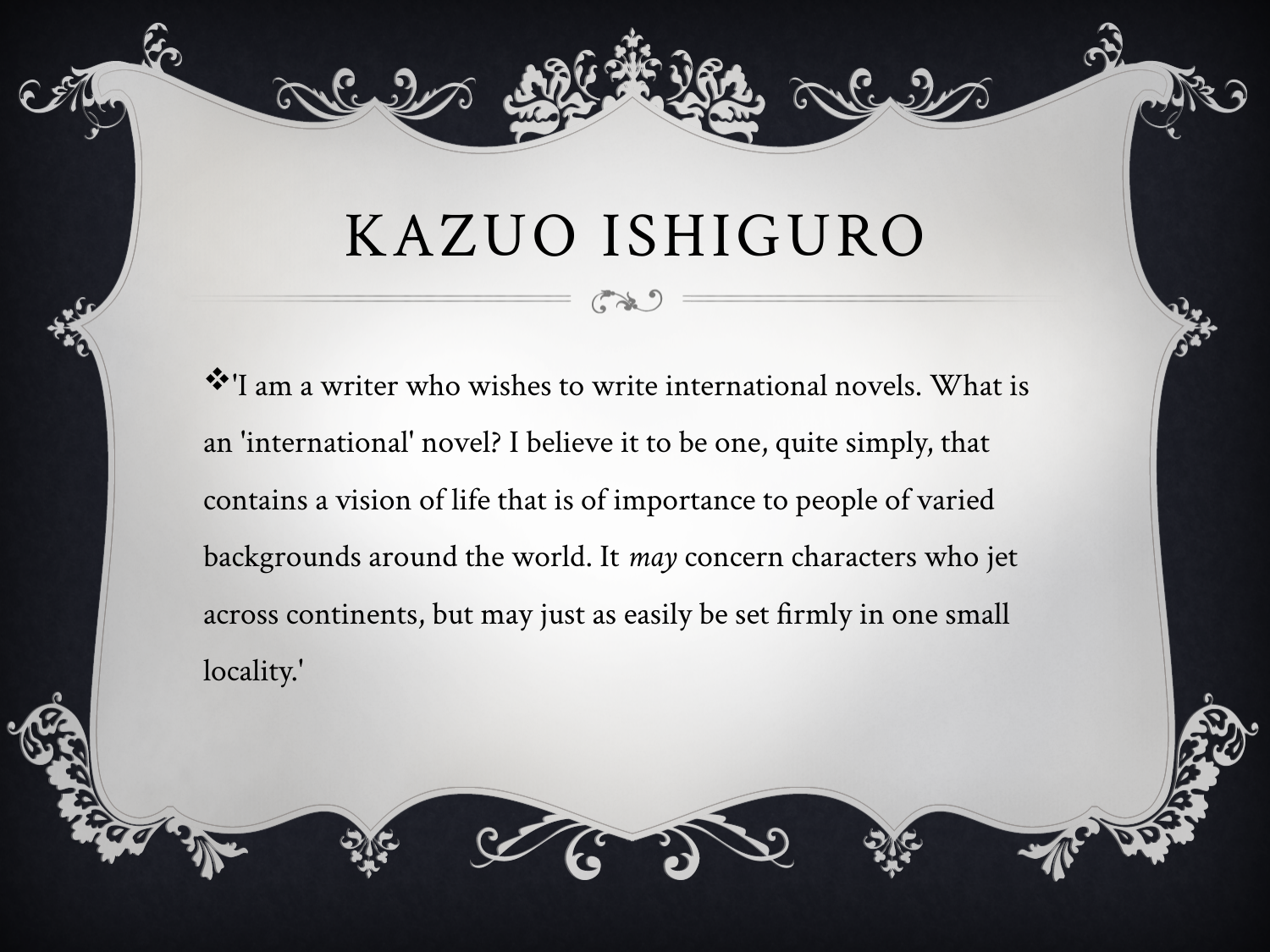

# Kazuo ishiguro
'I am a writer who wishes to write international novels. What is an 'international' novel? I believe it to be one, quite simply, that contains a vision of life that is of importance to people of varied backgrounds around the world. It may concern characters who jet across continents, but may just as easily be set firmly in one small locality.'